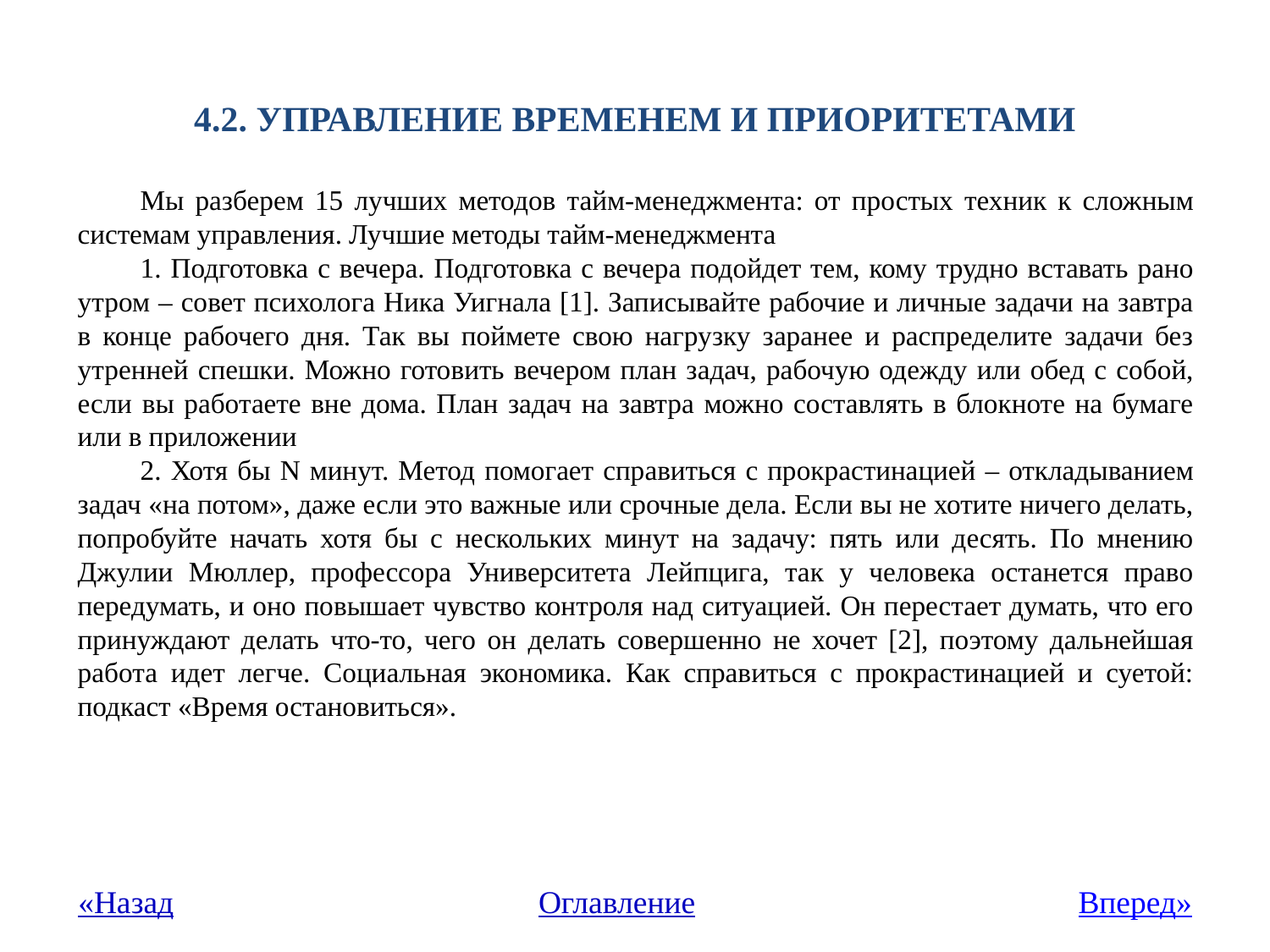

# 4.2. УПРАВЛЕНИЕ ВРЕМЕНЕМ И ПРИОРИТЕТАМИ
Мы разберем 15 лучших методов тайм-менеджмента: от простых техник к сложным системам управления. Лучшие методы тайм-менеджмента
1. Подготовка с вечера. Подготовка с вечера подойдет тем, кому трудно вставать рано утром – совет психолога Ника Уигнала [1]. Записывайте рабочие и личные задачи на завтра в конце рабочего дня. Так вы поймете свою нагрузку заранее и распределите задачи без утренней спешки. Можно готовить вечером план задач, рабочую одежду или обед с собой, если вы работаете вне дома. План задач на завтра можно составлять в блокноте на бумаге или в приложении
2. Хотя бы N минут. Метод помогает справиться с прокрастинацией – откладыванием задач «на потом», даже если это важные или срочные дела. Если вы не хотите ничего делать, попробуйте начать хотя бы с нескольких минут на задачу: пять или десять. По мнению Джулии Мюллер, профессора Университета Лейпцига, так у человека останется право передумать, и оно повышает чувство контроля над ситуацией. Он перестает думать, что его принуждают делать что-то, чего он делать совершенно не хочет [2], поэтому дальнейшая работа идет легче. Социальная экономика. Как справиться с прокрастинацией и суетой: подкаст «Время остановиться».

«Назад
Оглавление
Вперед»